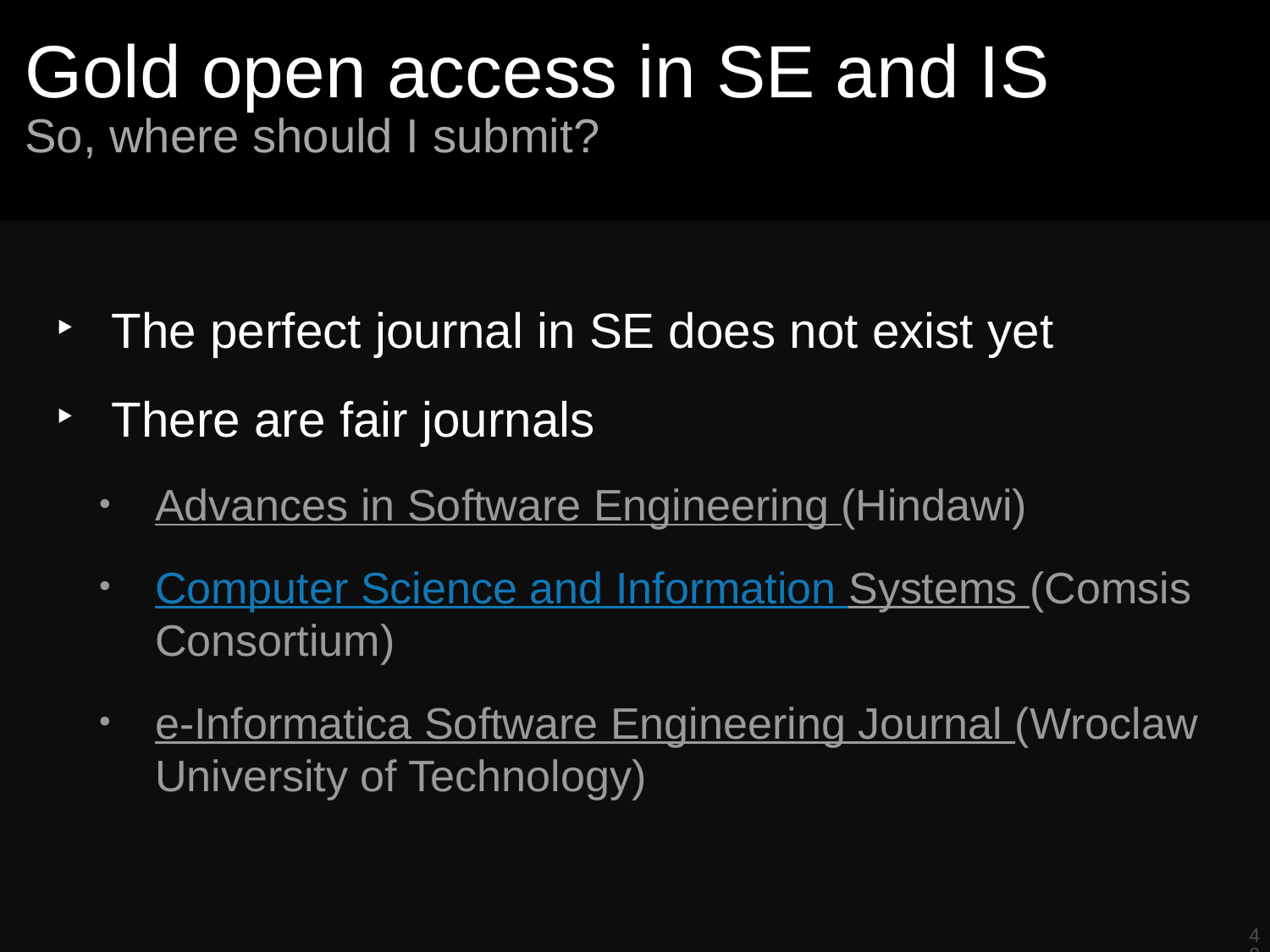

# Gold open access in SE and IS
So, where should I submit?
The perfect journal in SE does not exist yet
There are fair journals
Advances in Software Engineering (Hindawi)
Computer Science and Information Systems (Comsis Consortium)
e-Informatica Software Engineering Journal (Wroclaw University of Technology)

48